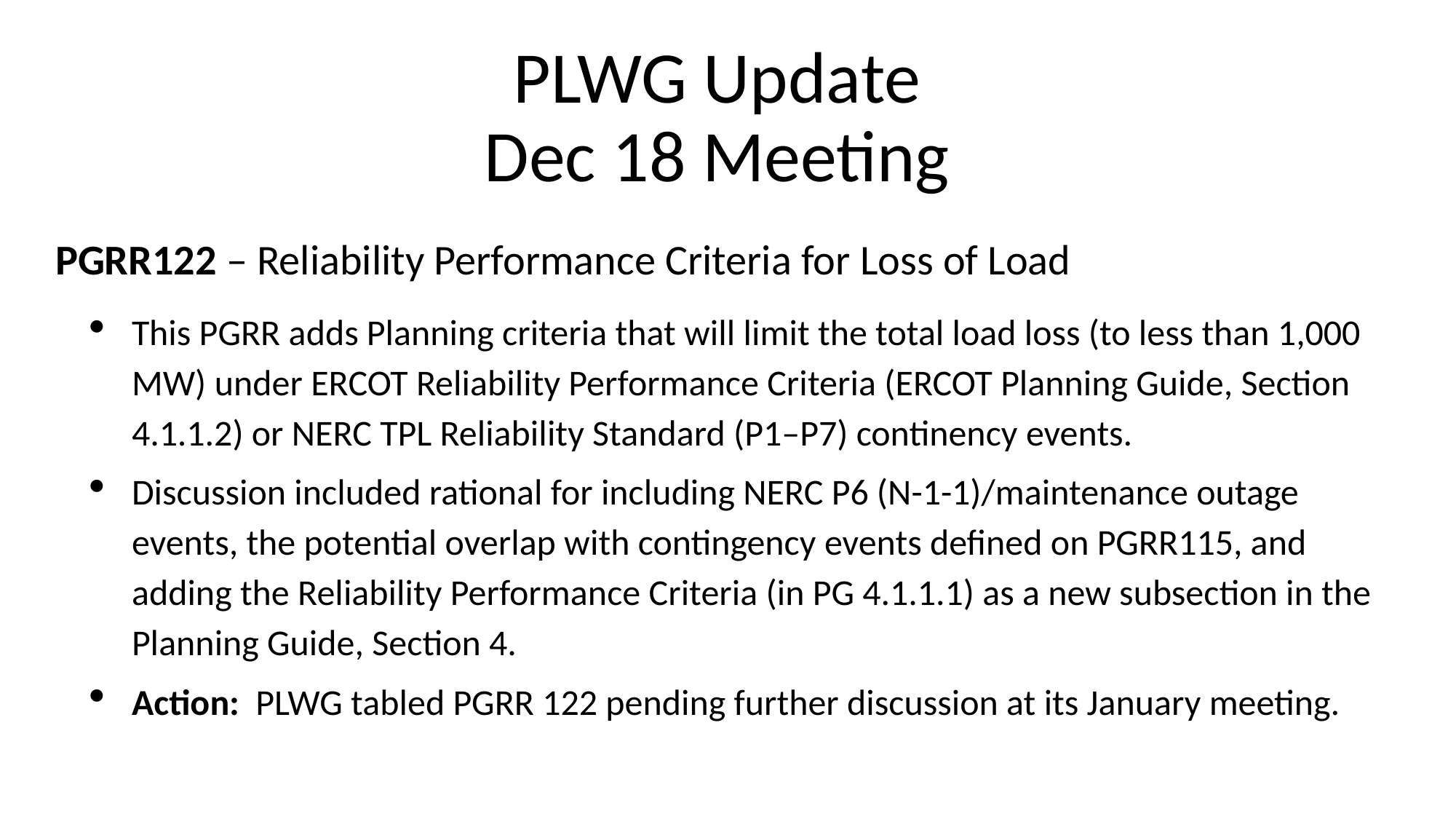

# PLWG Update Dec 18 Meeting
PGRR122 – Reliability Performance Criteria for Loss of Load
This PGRR adds Planning criteria that will limit the total load loss (to less than 1,000 MW) under ERCOT Reliability Performance Criteria (ERCOT Planning Guide, Section 4.1.1.2) or NERC TPL Reliability Standard (P1–P7) continency events.
Discussion included rational for including NERC P6 (N-1-1)/maintenance outage events, the potential overlap with contingency events defined on PGRR115, and adding the Reliability Performance Criteria (in PG 4.1.1.1) as a new subsection in the Planning Guide, Section 4.
Action:  PLWG tabled PGRR 122 pending further discussion at its January meeting.